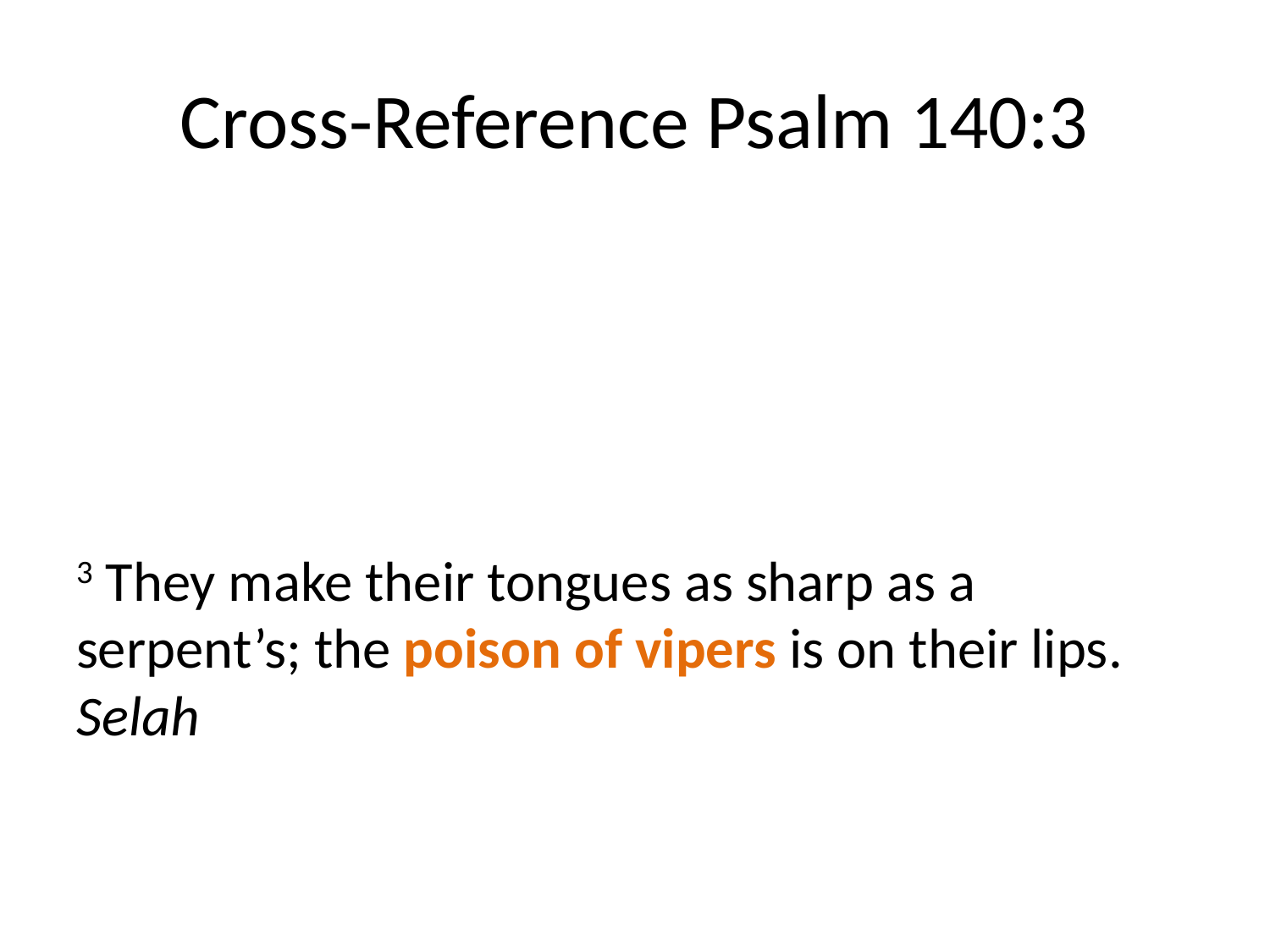

# Cross-Reference Psalm 140:3

3 They make their tongues as sharp as a serpent’s; the poison of vipers is on their lips. Selah